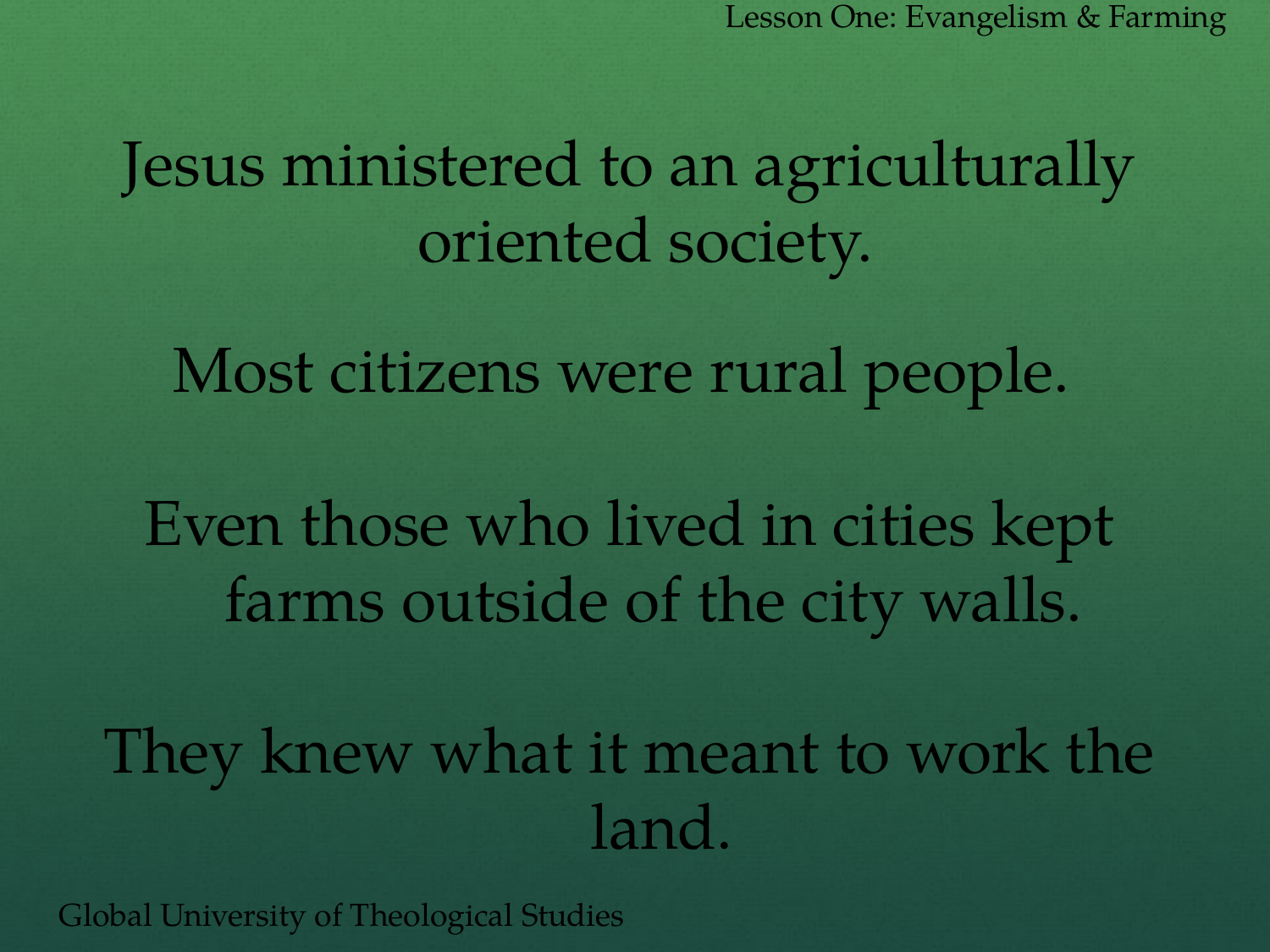

Lesson One: Evangelism & Farming

Jesus ministered to an agriculturally oriented society.
Most citizens were rural people.
Even those who lived in cities kept farms outside of the city walls.
They knew what it meant to work the land.
Global University of Theological Studies